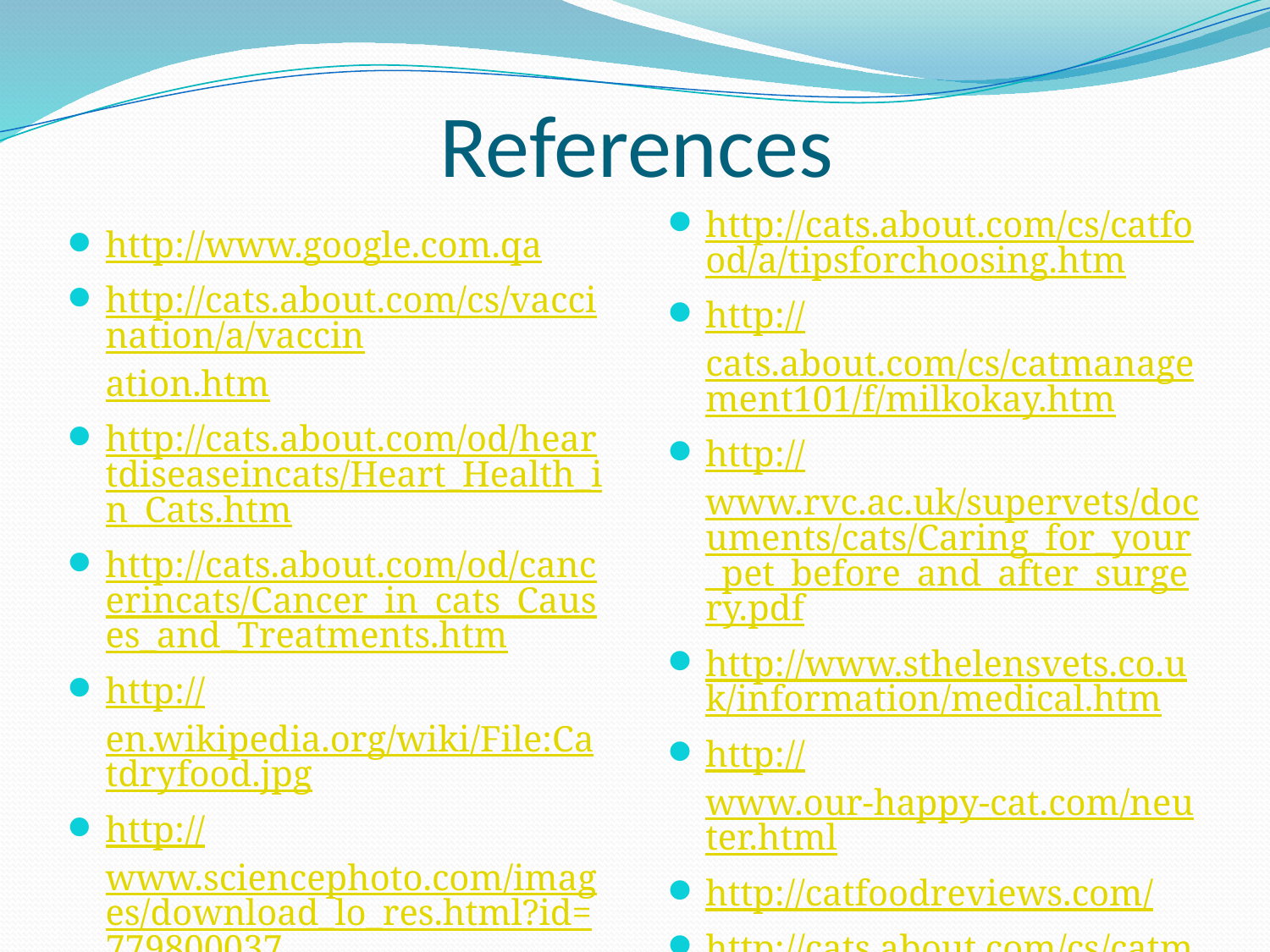

# References
http://cats.about.com/cs/catfood/a/tipsforchoosing.htm
http://cats.about.com/cs/catmanagement101/f/milkokay.htm
http://www.rvc.ac.uk/supervets/documents/cats/Caring_for_your_pet_before_and_after_surgery.pdf
http://www.sthelensvets.co.uk/information/medical.htm
http://www.our-happy-cat.com/neuter.html
http://catfoodreviews.com/
http://cats.about.com/cs/catmanagement101/f/lifespan_cats.htm
http://www.google.com.qa
http://cats.about.com/cs/vaccination/a/vaccination.htm
http://cats.about.com/od/heartdiseaseincats/Heart_Health_in_Cats.htm
http://cats.about.com/od/cancerincats/Cancer_in_cats_Causes_and_Treatments.htm
http://en.wikipedia.org/wiki/File:Catdryfood.jpg
http://www.sciencephoto.com/images/download_lo_res.html?id=779800037
http://www.catsinqatar.com
http://www.blurtit.com/q593189.html
http://en.wikipedia.org/wiki/Cat